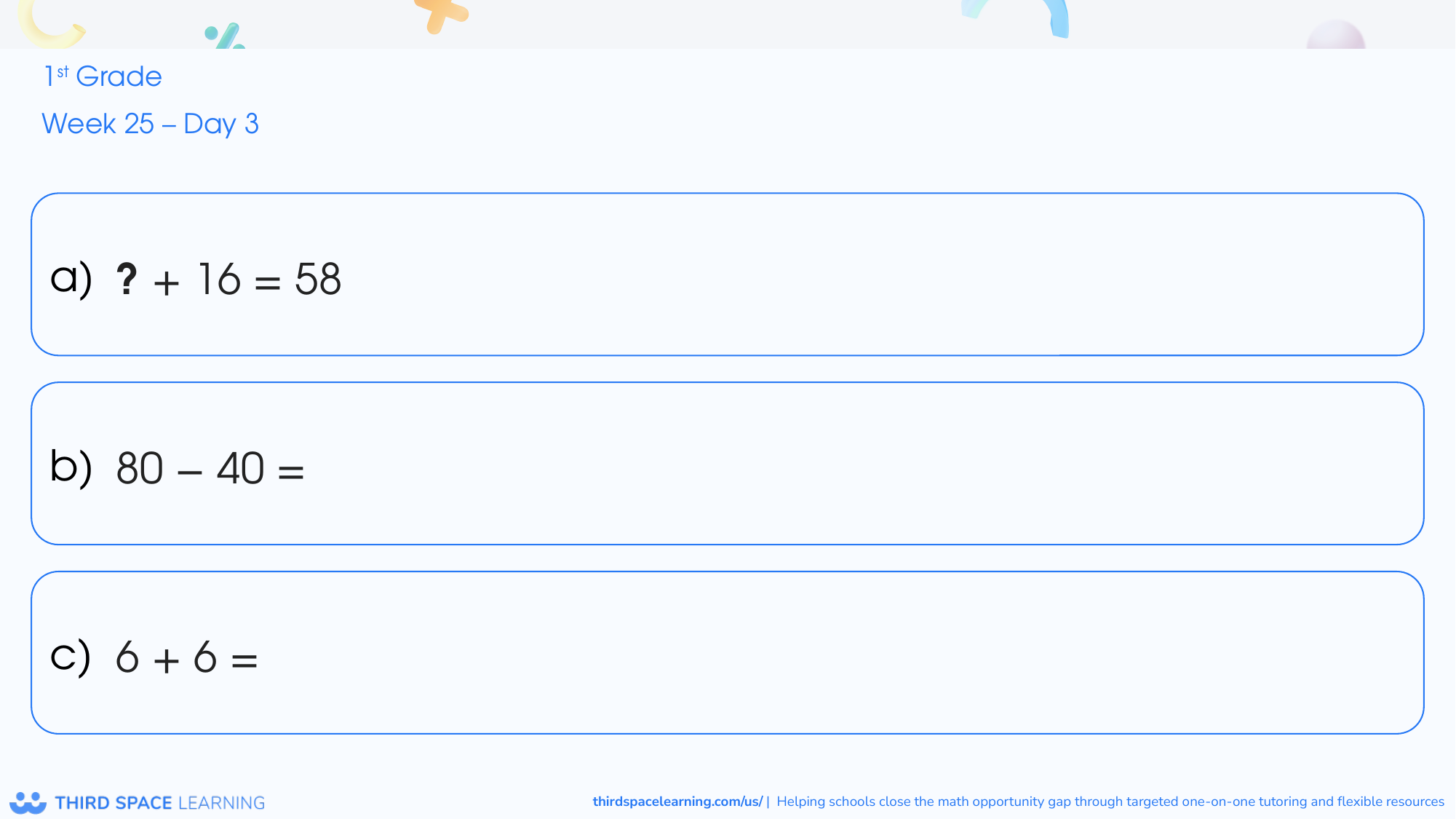

1st Grade
Week 25 – Day 3
? + 16 = 58
80 − 40 =
6 + 6 =